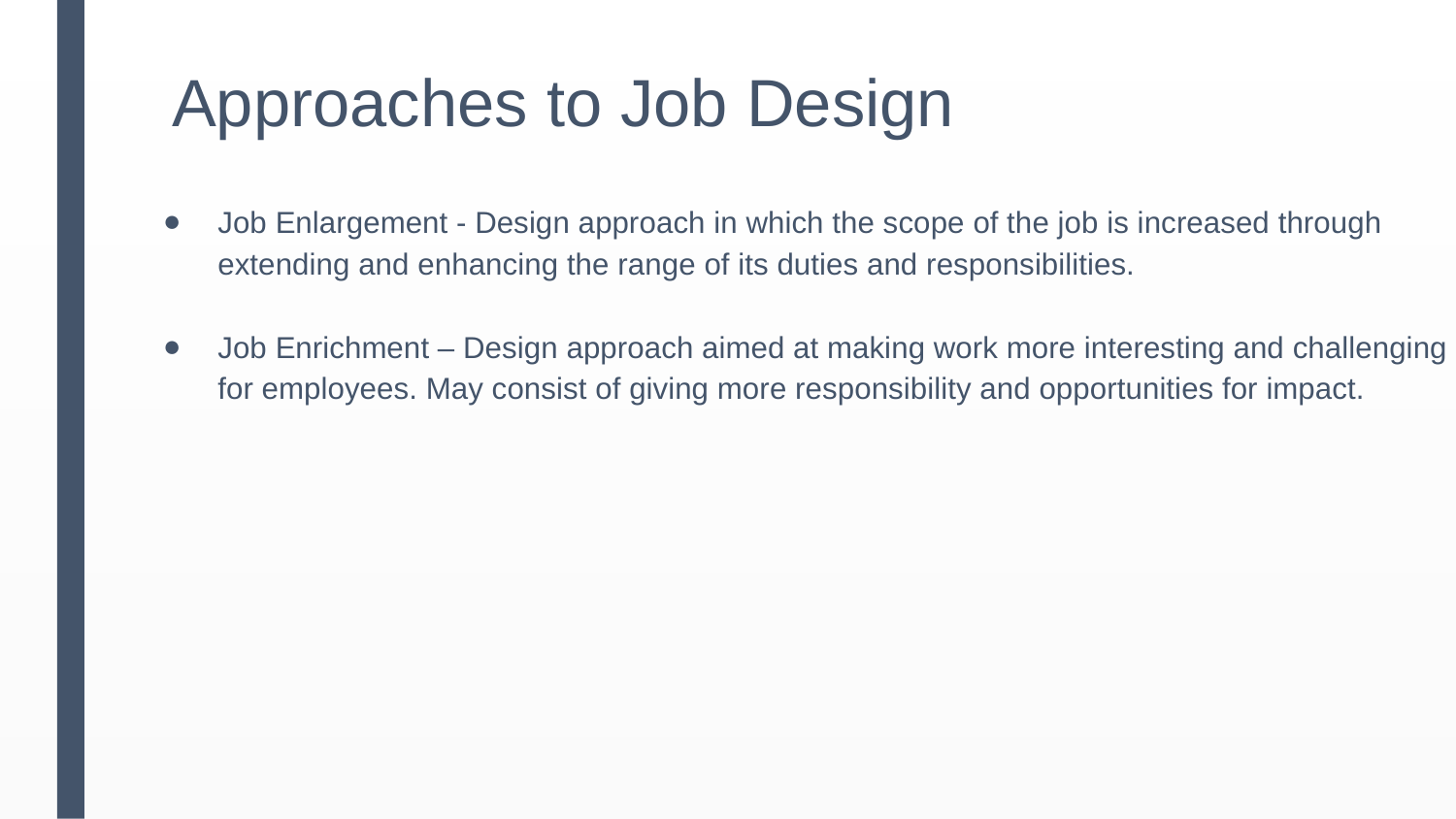

# Approaches to Job Design
Job Enlargement - Design approach in which the scope of the job is increased through extending and enhancing the range of its duties and responsibilities.

Job Enrichment – Design approach aimed at making work more interesting and challenging for employees. May consist of giving more responsibility and opportunities for impact.